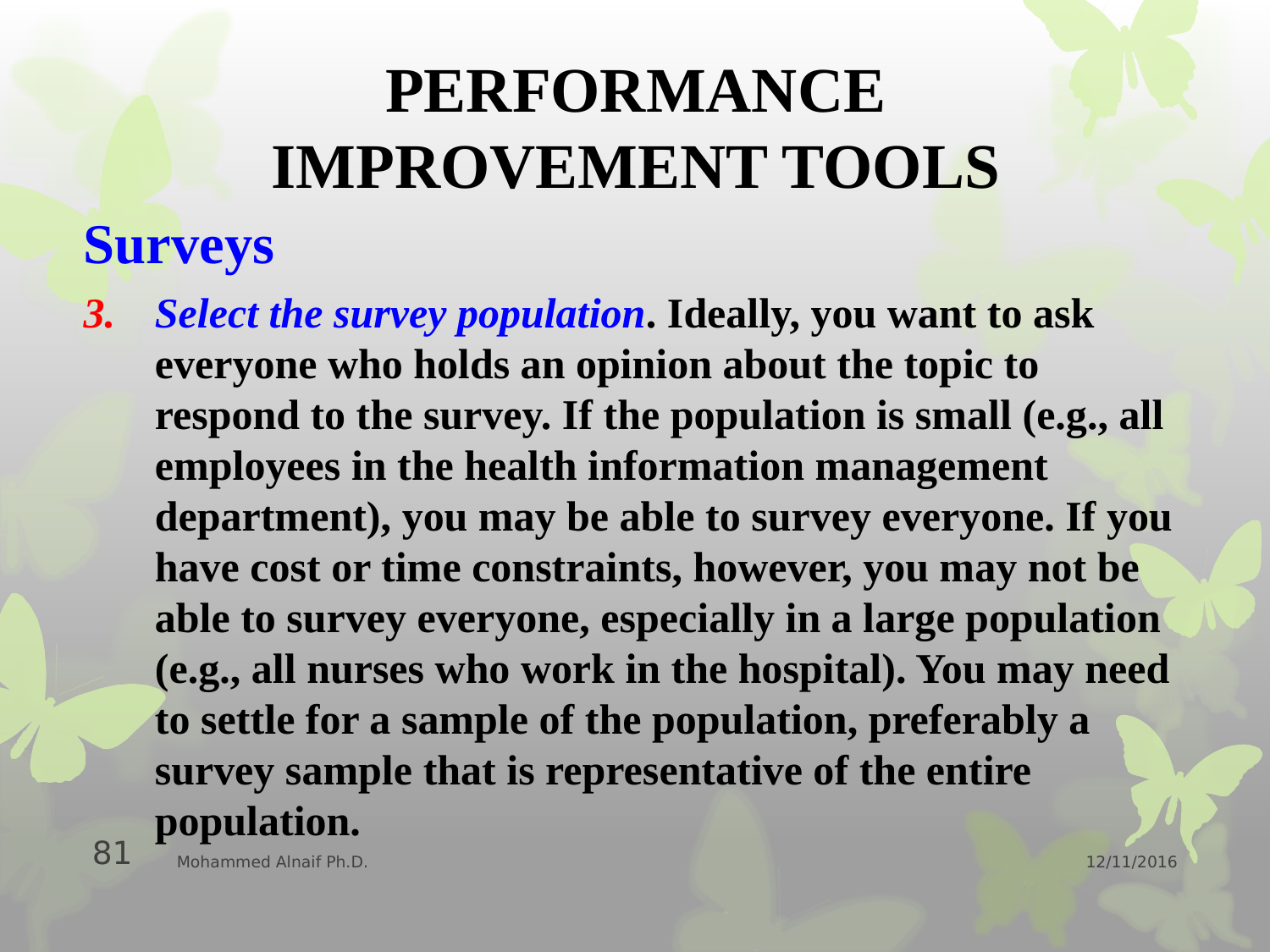

PERFORMANCE IMPROVEMENT TOOLS
Surveys
Select the survey population. Ideally, you want to ask everyone who holds an opinion about the topic to respond to the survey. If the population is small (e.g., all employees in the health information management department), you may be able to survey everyone. If you have cost or time constraints, however, you may not be able to survey everyone, especially in a large population (e.g., all nurses who work in the hospital). You may need to settle for a sample of the population, preferably a survey sample that is representative of the entire population.
81
Mohammed Alnaif Ph.D.
12/11/2016